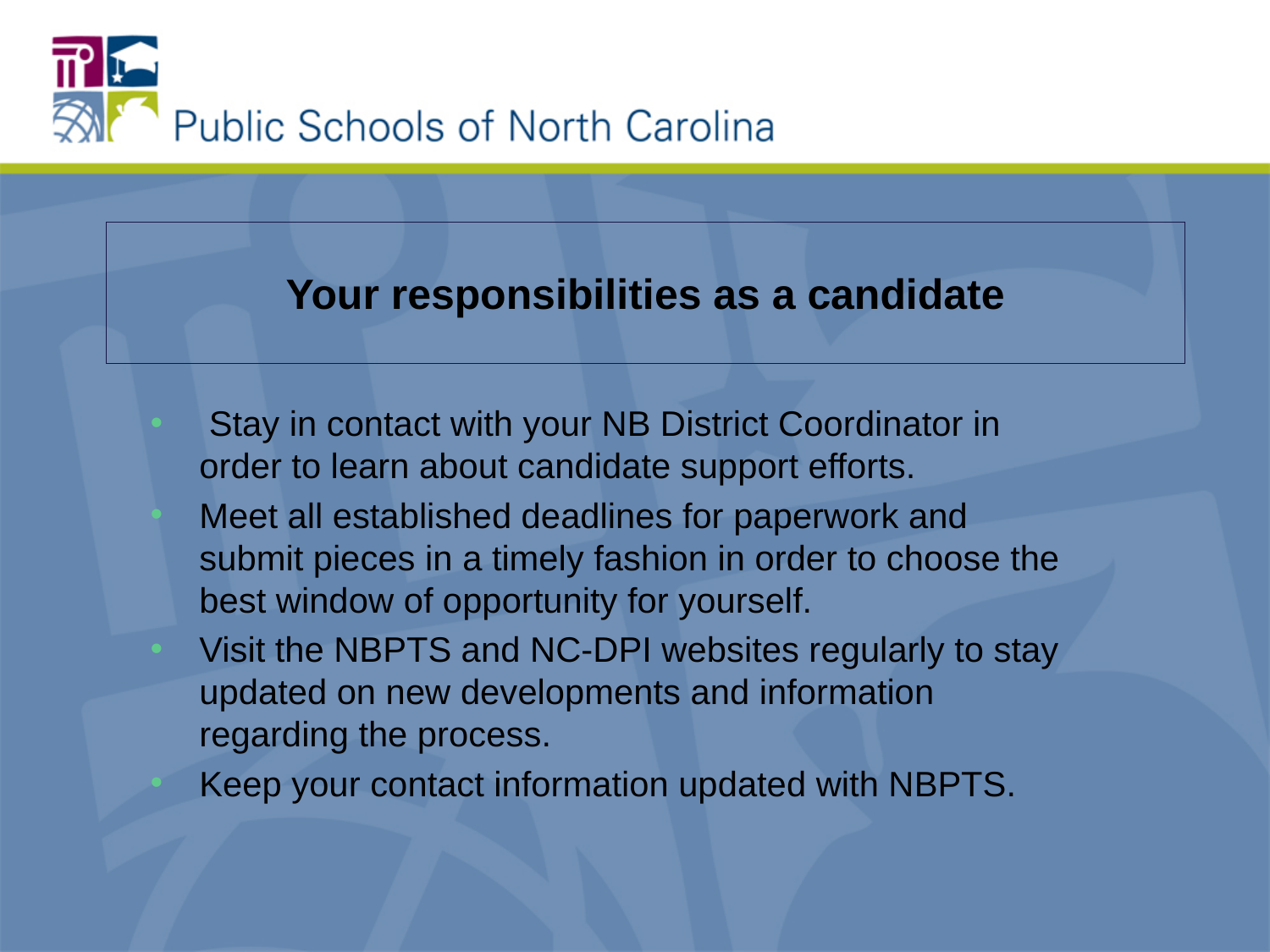

# Your responsibilities as a candidate
 Stay in contact with your NB District Coordinator in order to learn about candidate support efforts.
Meet all established deadlines for paperwork and submit pieces in a timely fashion in order to choose the best window of opportunity for yourself.
Visit the NBPTS and NC-DPI websites regularly to stay updated on new developments and information regarding the process.
Keep your contact information updated with NBPTS.